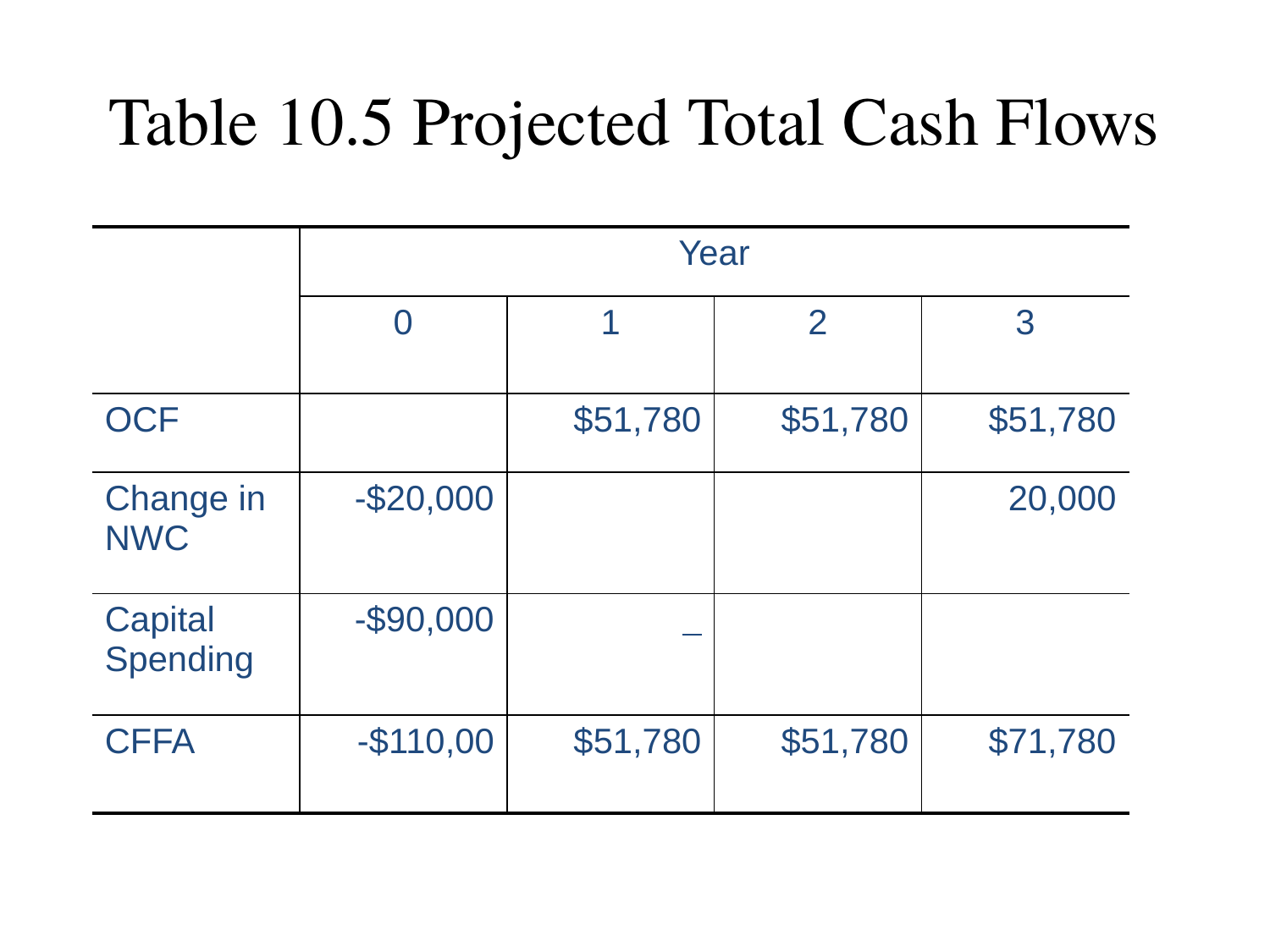

# Table 10.5 Projected Total Cash Flows
|  | Year |  |  |  |
| --- | --- | --- | --- | --- |
|  | 0 | 1 | 2 | 3 |
| OCF |  | $51,780 | $51,780 | $51,780 |
| Change in NWC | -$20,000 |  |  | 20,000 |
| Capital Spending | -$90,000 |  |  |  |
| CFFA | -$110,00 | $51,780 | $51,780 | $71,780 |